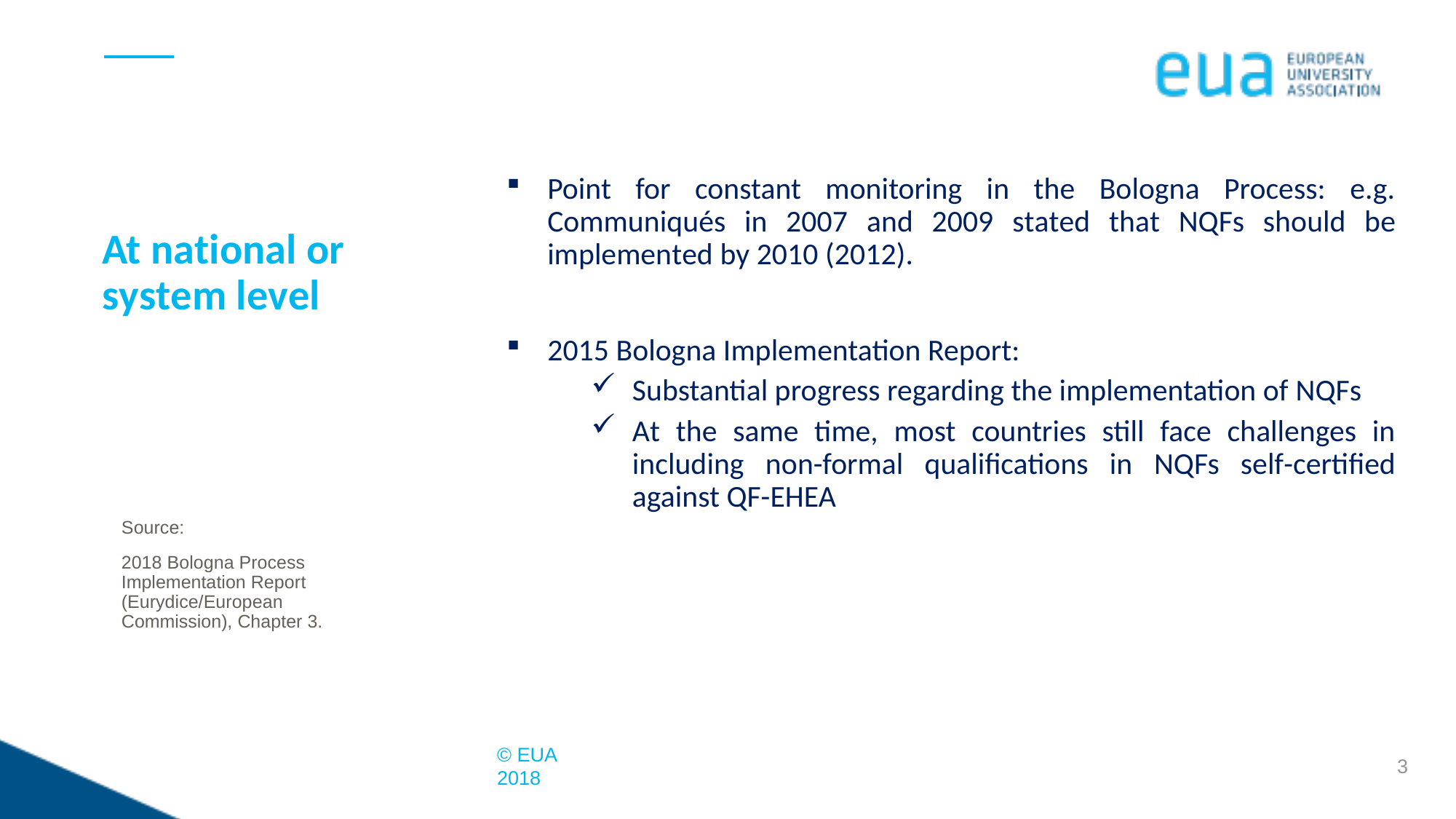

Point for constant monitoring in the Bologna Process: e.g. Communiqués in 2007 and 2009 stated that NQFs should be implemented by 2010 (2012).

2015 Bologna Implementation Report:
Substantial progress regarding the implementation of NQFs
At the same time, most countries still face challenges in including non-formal qualifications in NQFs self-certified against QF-EHEA

At national or system level
Source:
2018 Bologna Process Implementation Report (Eurydice/European Commission), Chapter 3.
3